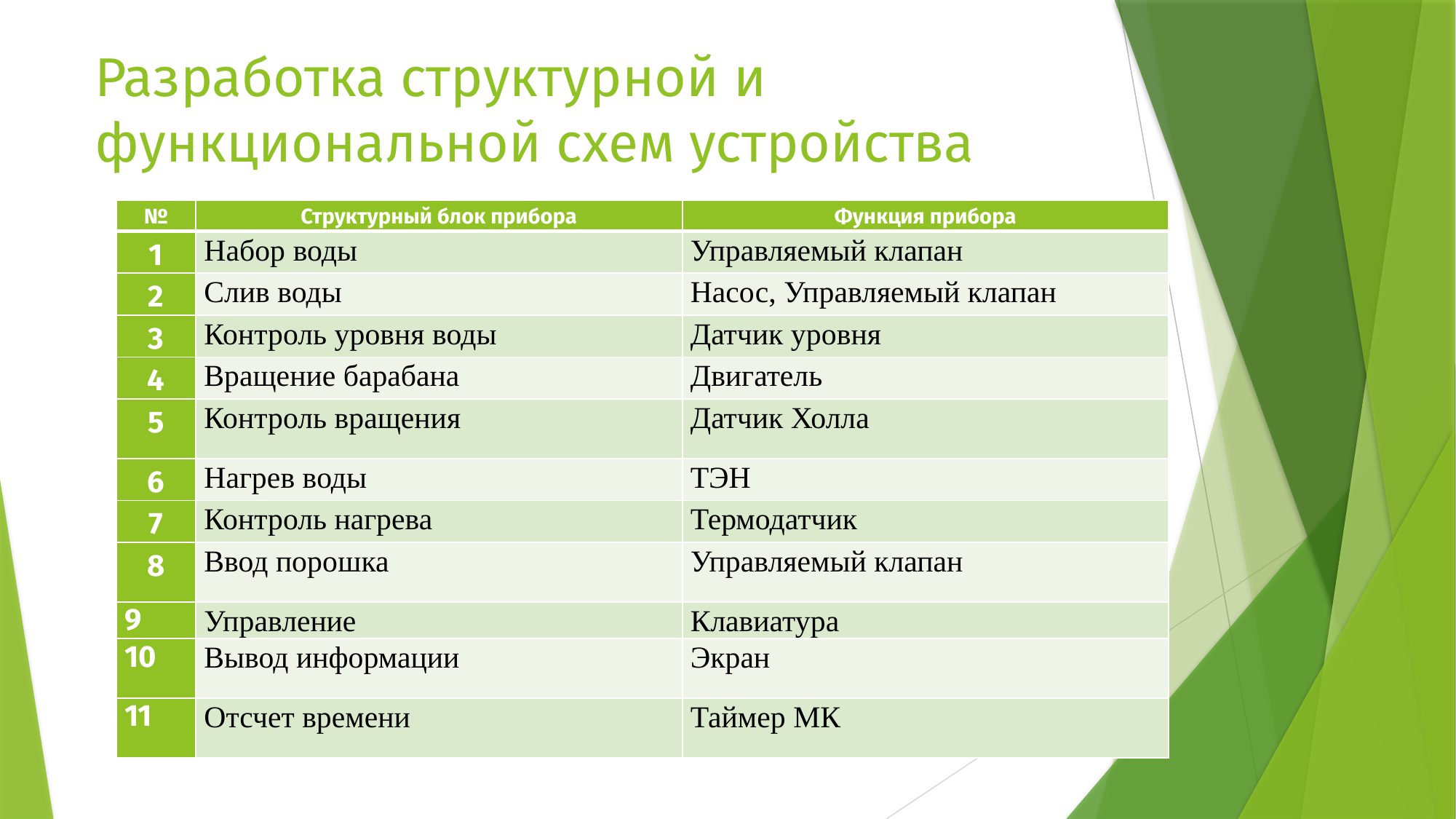

# Разработка структурной и функциональной схем устройства
| № | Структурный блок прибора | Функция прибора |
| --- | --- | --- |
| 1 | Набор воды | Управляемый клапан |
| 2 | Слив воды | Насос, Управляемый клапан |
| 3 | Контроль уровня воды | Датчик уровня |
| 4 | Вращение барабана | Двигатель |
| 5 | Контроль вращения | Датчик Холла |
| 6 | Нагрев воды | ТЭН |
| 7 | Контроль нагрева | Термодатчик |
| 8 | Ввод порошка | Управляемый клапан |
| 9 | Управление | Клавиатура |
| 10 | Вывод информации | Экран |
| 11 | Отсчет времени | Таймер МК |